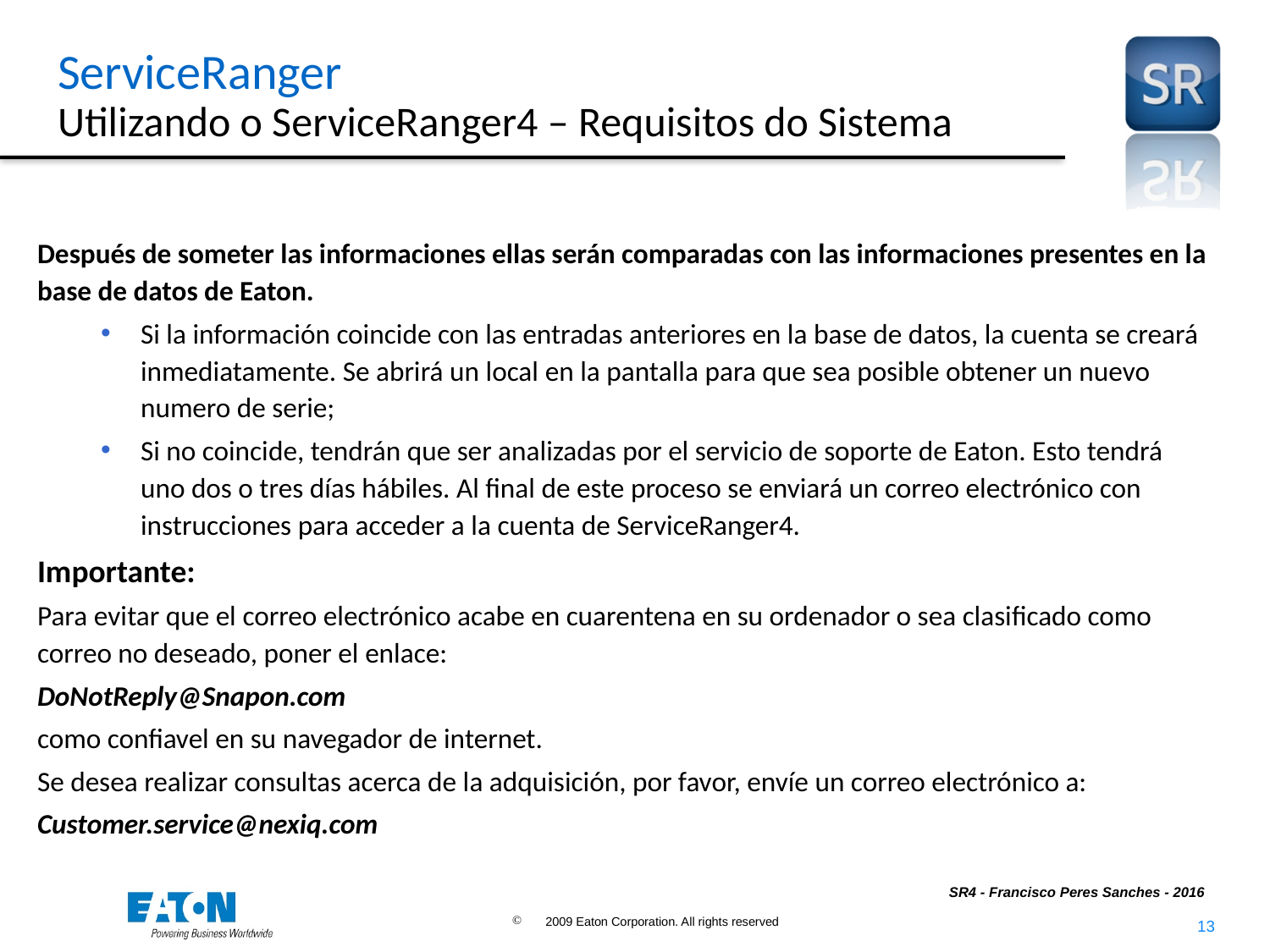

# ServiceRanger Utilizando o ServiceRanger4 – Requisitos do Sistema
Después de someter las informaciones ellas serán comparadas con las informaciones presentes en la base de datos de Eaton.
Si la información coincide con las entradas anteriores en la base de datos, la cuenta se creará inmediatamente. Se abrirá un local en la pantalla para que sea posible obtener un nuevo numero de serie;
Si no coincide, tendrán que ser analizadas por el servicio de soporte de Eaton. Esto tendrá uno dos o tres días hábiles. Al final de este proceso se enviará un correo electrónico con instrucciones para acceder a la cuenta de ServiceRanger4.
Importante:
Para evitar que el correo electrónico acabe en cuarentena en su ordenador o sea clasificado como correo no deseado, poner el enlace:
DoNotReply@Snapon.com
como confiavel en su navegador de internet.
Se desea realizar consultas acerca de la adquisición, por favor, envíe un correo electrónico a:
Customer.service@nexiq.com